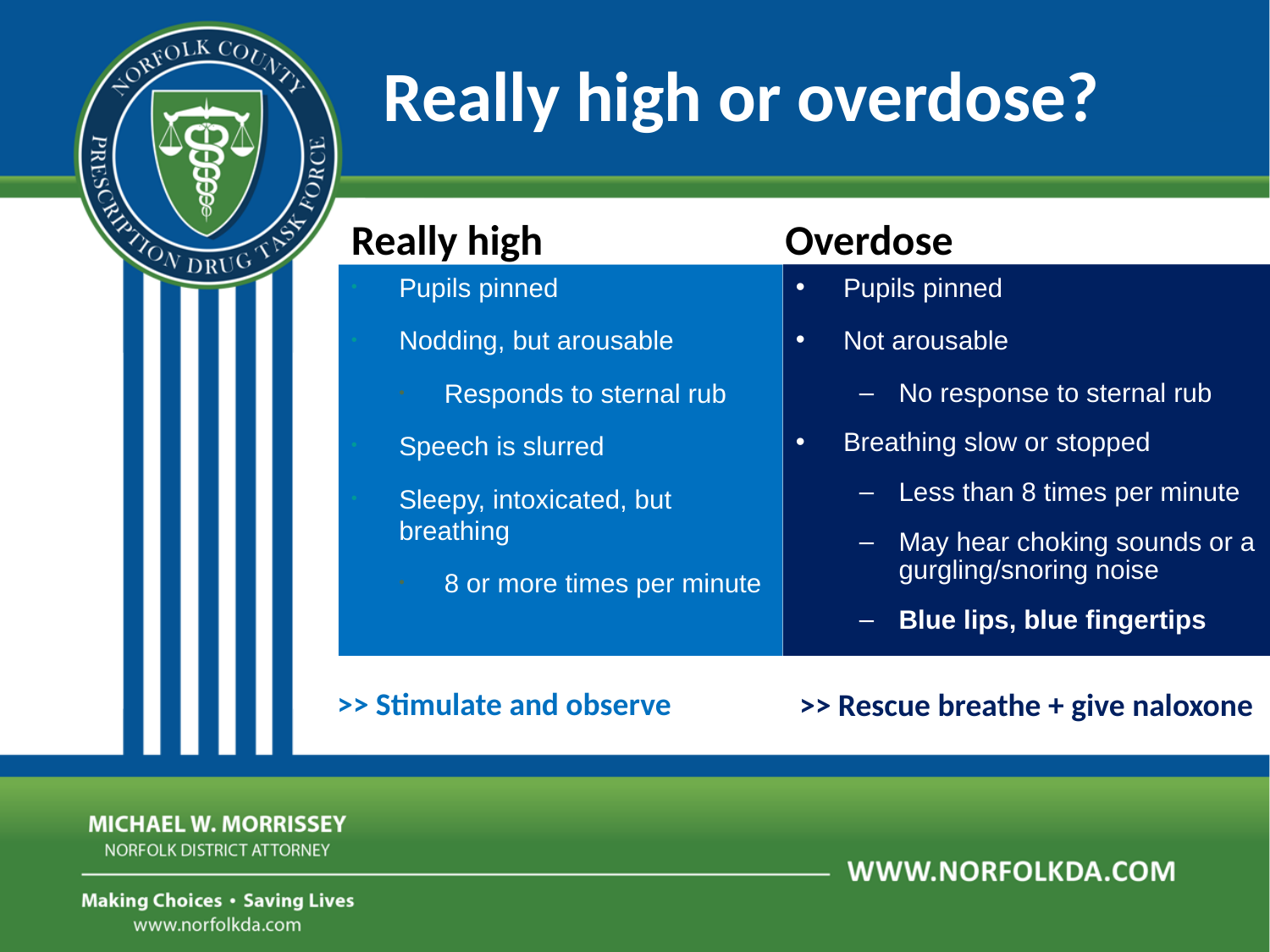

Really high or overdose?
Really high
Overdose
Pupils pinned
Nodding, but arousable
Responds to sternal rub
Speech is slurred
Sleepy, intoxicated, but breathing
8 or more times per minute

Pupils pinned
Not arousable
No response to sternal rub
Breathing slow or stopped
Less than 8 times per minute
May hear choking sounds or a gurgling/snoring noise
Blue lips, blue fingertips
>> Rescue breathe + give naloxone
>> Stimulate and observe